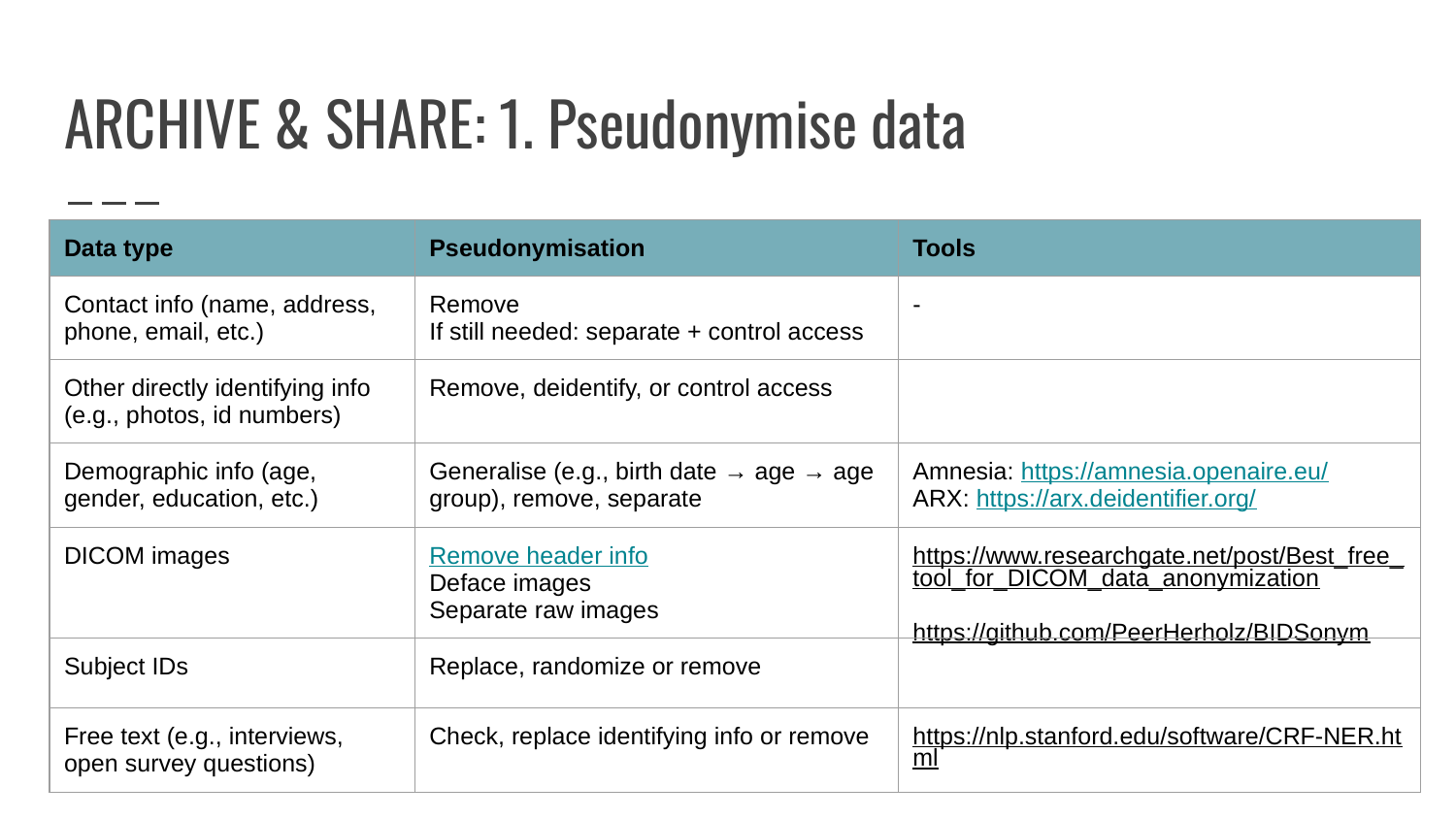

# ARCHIVE & SHARE: 1. Pseudonymise data
| Data type | Pseudonymisation | Tools |
| --- | --- | --- |
| Contact info (name, address, phone, email, etc.) | Remove If still needed: separate + control access | - |
| Other directly identifying info (e.g., photos, id numbers) | Remove, deidentify, or control access |  |
| Demographic info (age, gender, education, etc.) | Generalise (e.g., birth date → age → age group), remove, separate | Amnesia: https://amnesia.openaire.eu/ ARX: https://arx.deidentifier.org/ |
| DICOM images | Remove header info Deface images Separate raw images | https://www.researchgate.net/post/Best\_free\_tool\_for\_DICOM\_data\_anonymization https://github.com/PeerHerholz/BIDSonym |
| Subject IDs | Replace, randomize or remove |  |
| Free text (e.g., interviews, open survey questions) | Check, replace identifying info or remove | https://nlp.stanford.edu/software/CRF-NER.html |